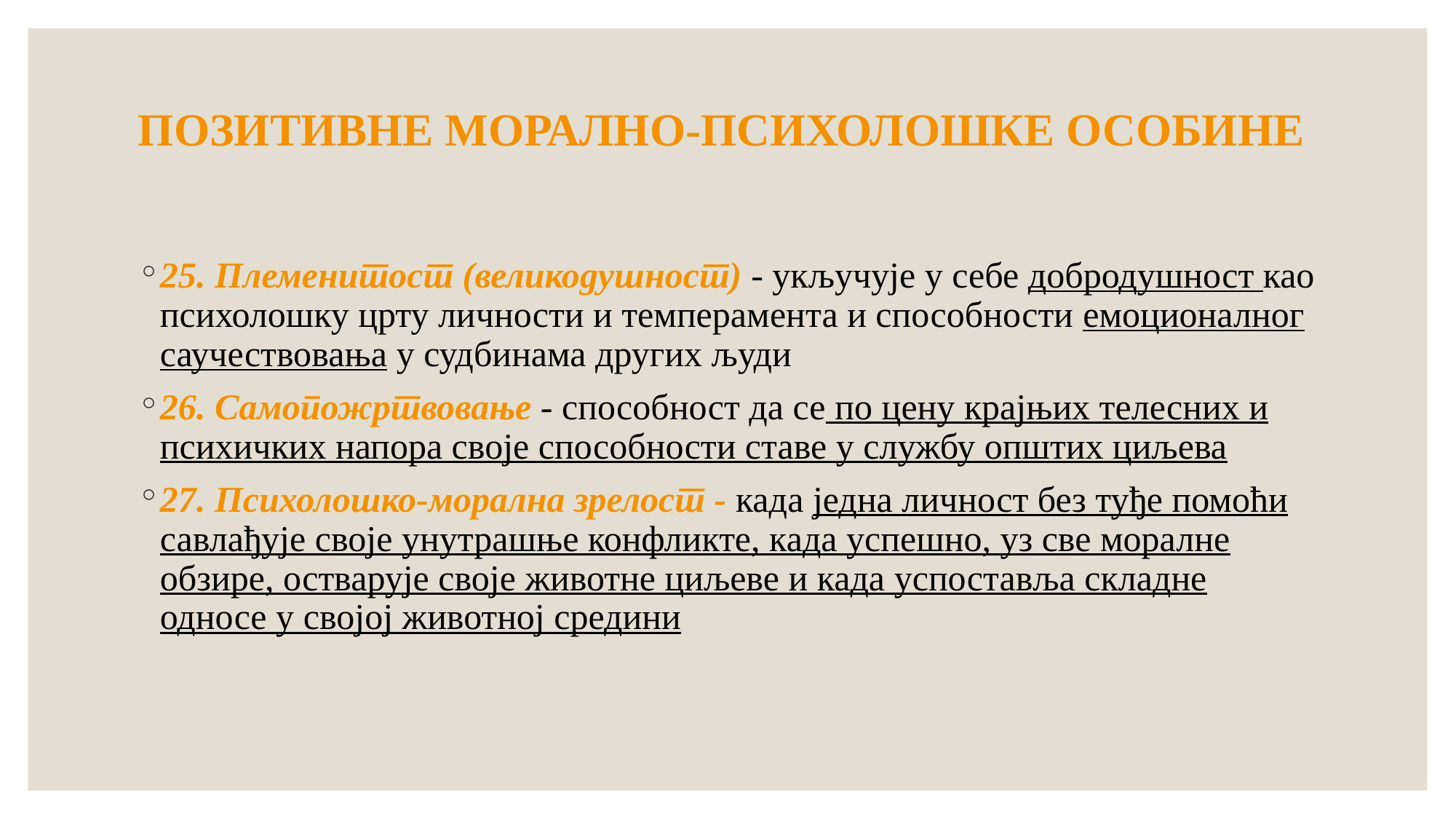

# ПОЗИТИВНЕ МОРАЛНО-ПСИХОЛОШКЕ ОСОБИНЕ
25. Племенитост (великодушност) - укључује у себе добродушност као психолошку црту личности и темперамента и способности емоционалног саучествовања у судбинама других људи
26. Самопожртвовање - способност да се по цену крајњих телесних и психичких напора своје способности ставе у службу општих циљева
27. Психолошко-морална зрелост - када једна личност без туђе помоћи савлађује своје унутрашње конфликте, када успешно, уз све моралне обзире, остварује своје животне циљеве и када успоставља складне односе у својој животној средини